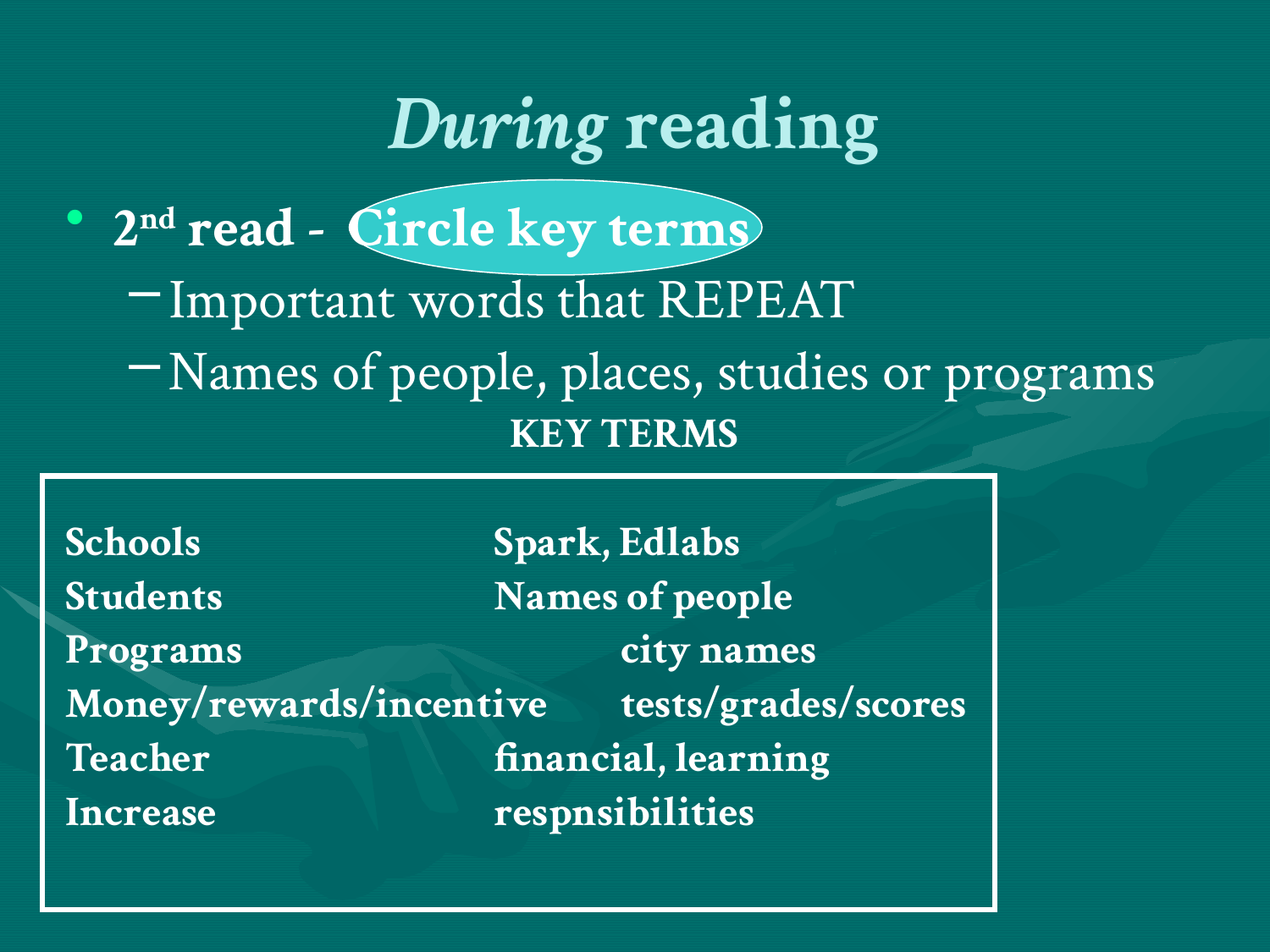

# During reading

2nd read -  Circle key terms
Important words that REPEAT
Names of people, places, studies or programs
KEY TERMS

Schools			Spark, Edlabs
Students			Names of people
Programs			city names
Money/rewards/incentive	tests/grades/scores
Teacher			financial, learning
Increase			respnsibilities